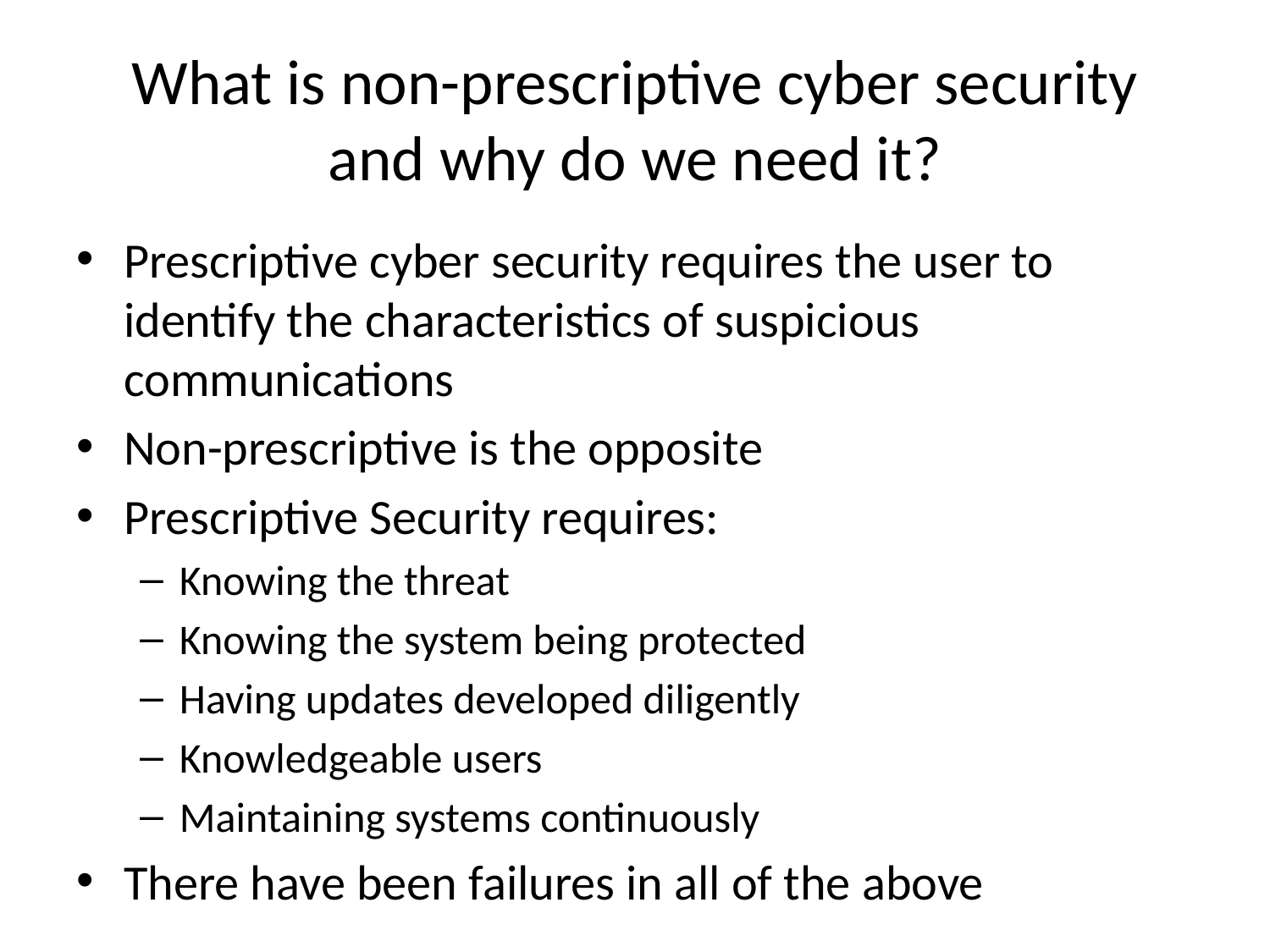

# What is non-prescriptive cyber security and why do we need it?
Prescriptive cyber security requires the user to identify the characteristics of suspicious communications
Non-prescriptive is the opposite
Prescriptive Security requires:
Knowing the threat
Knowing the system being protected
Having updates developed diligently
Knowledgeable users
Maintaining systems continuously
There have been failures in all of the above